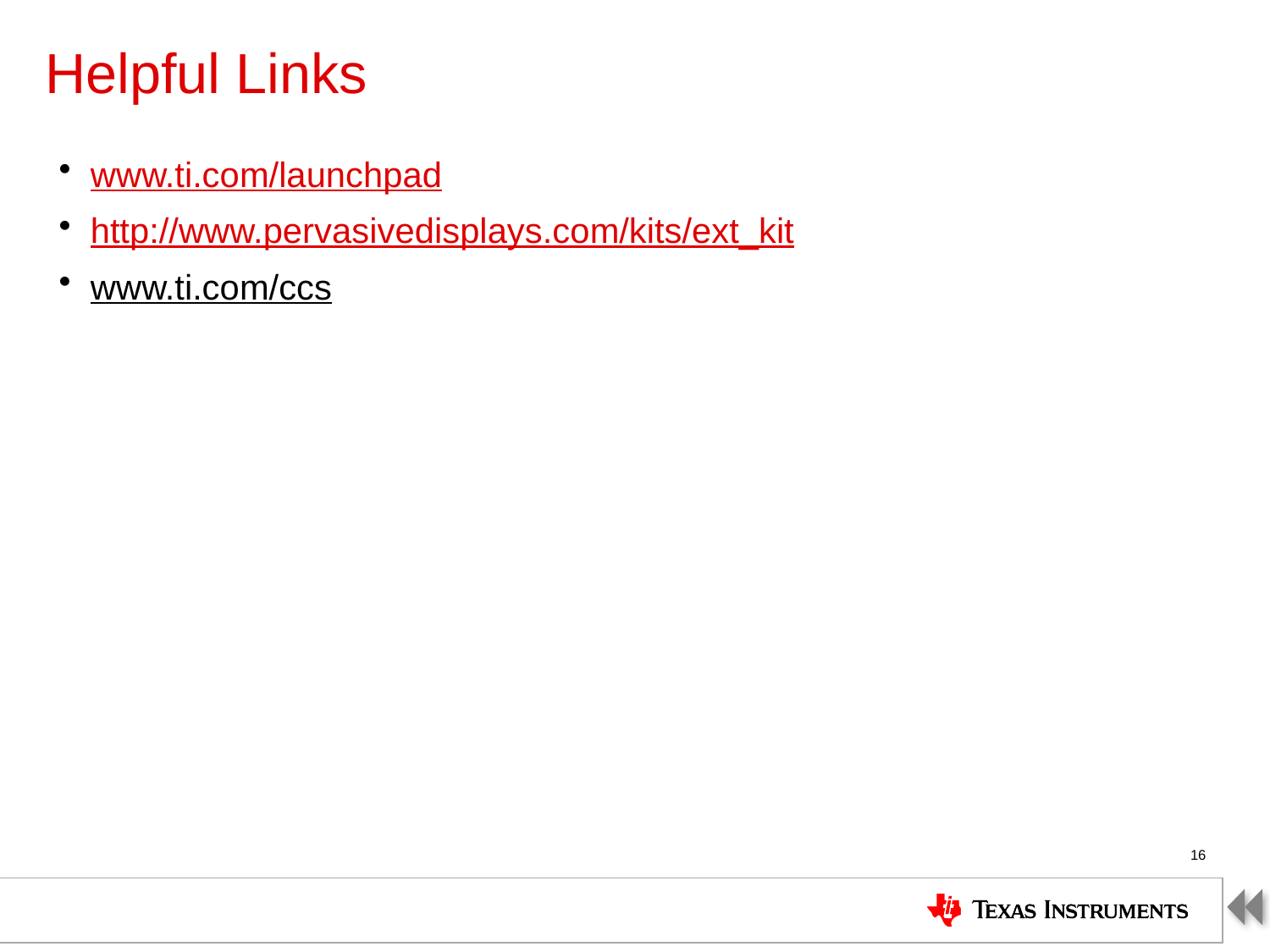

# Helpful Links
www.ti.com/launchpad
http://www.pervasivedisplays.com/kits/ext_kit
www.ti.com/ccs
16